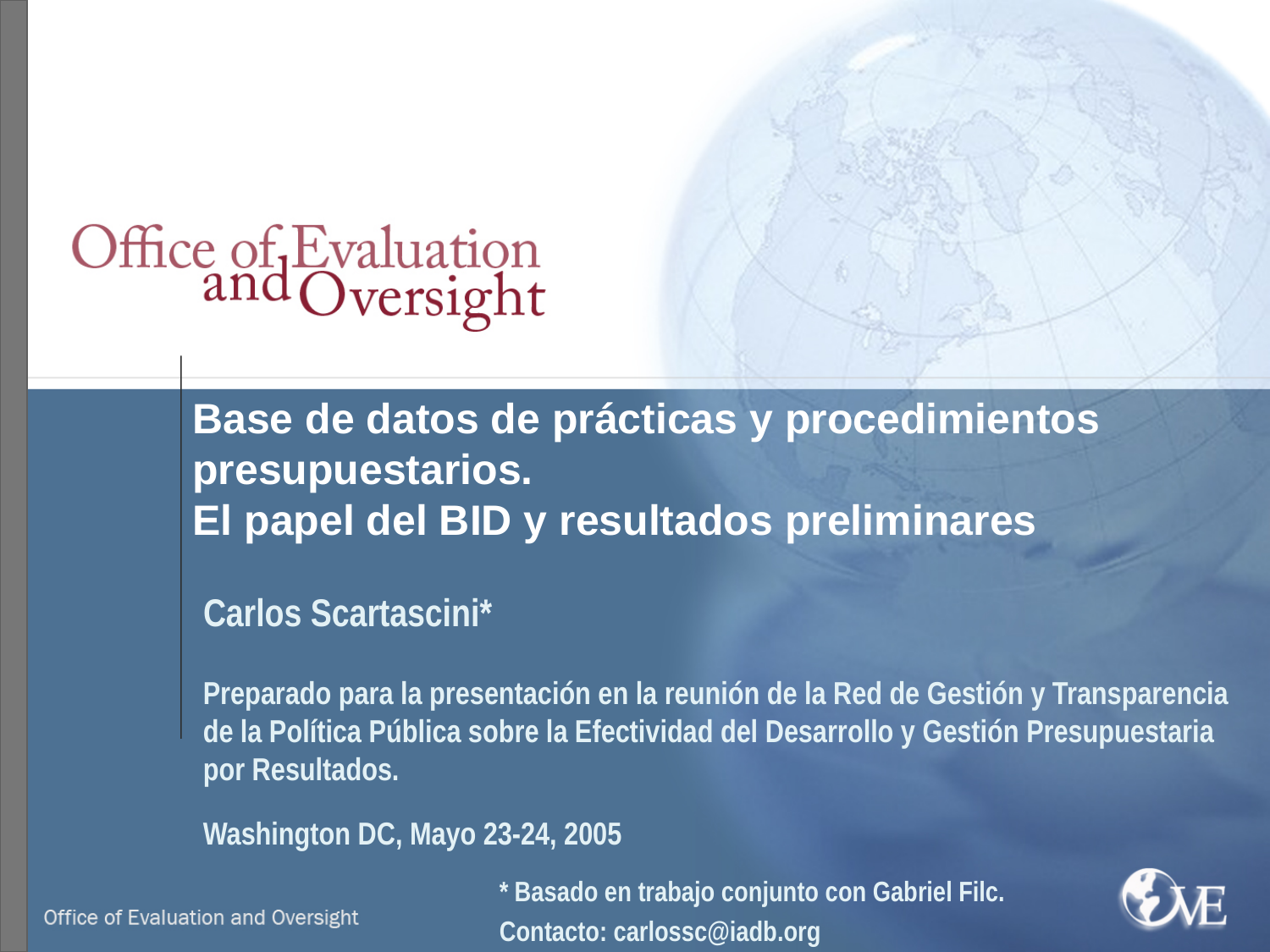

# Base de datos de prácticas y procedimientos presupuestarios. El papel del BID y resultados preliminares
Carlos Scartascini*
Preparado para la presentación en la reunión de la Red de Gestión y Transparencia de la Política Pública sobre la Efectividad del Desarrollo y Gestión Presupuestaria por Resultados.

Washington DC, Mayo 23-24, 2005
* Basado en trabajo conjunto con Gabriel Filc.
Contacto: carlossc@iadb.org